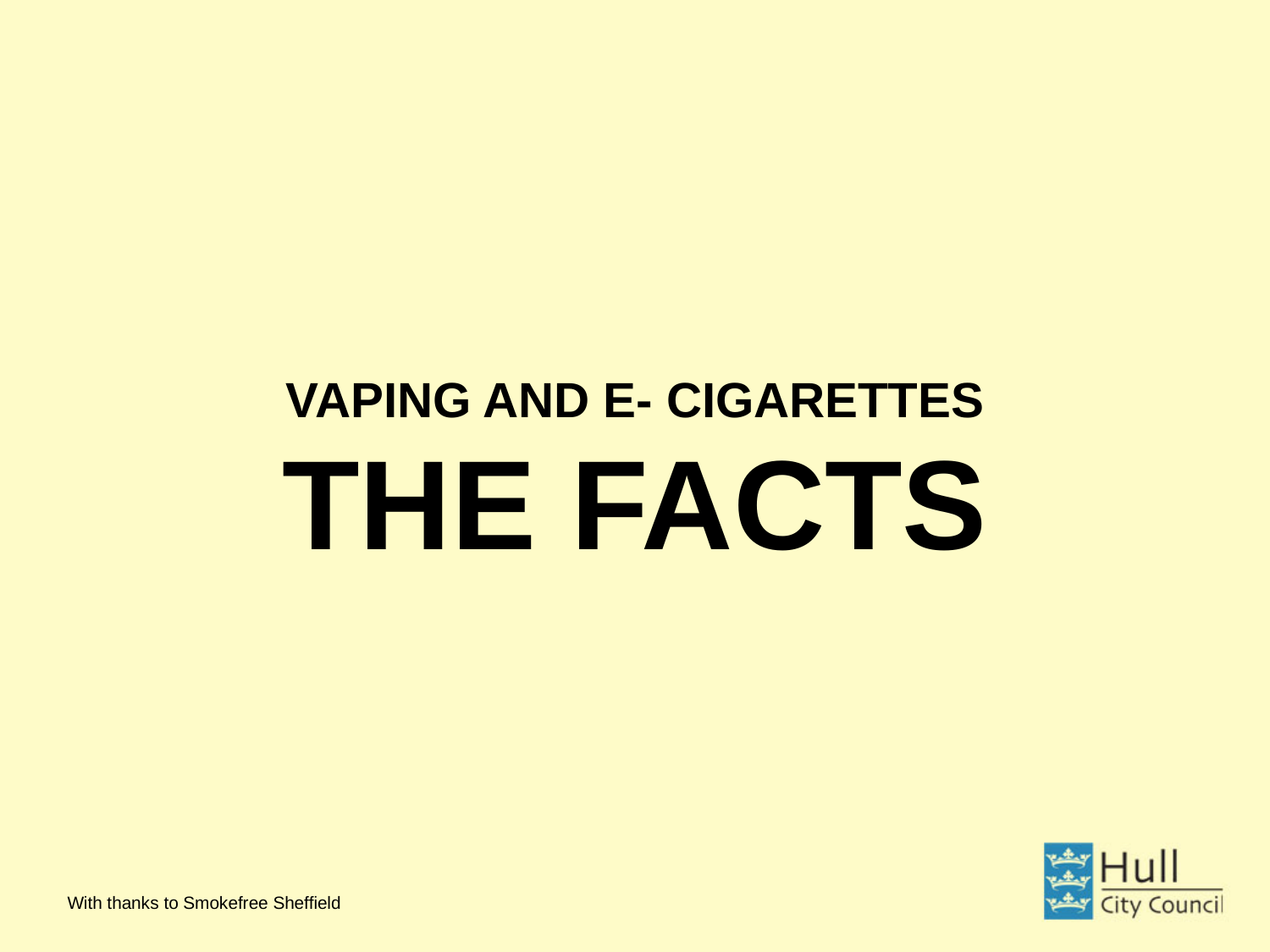

# VAPING AND E- CIGARETTES
THE FACTS
With thanks to Smokefree Sheffield